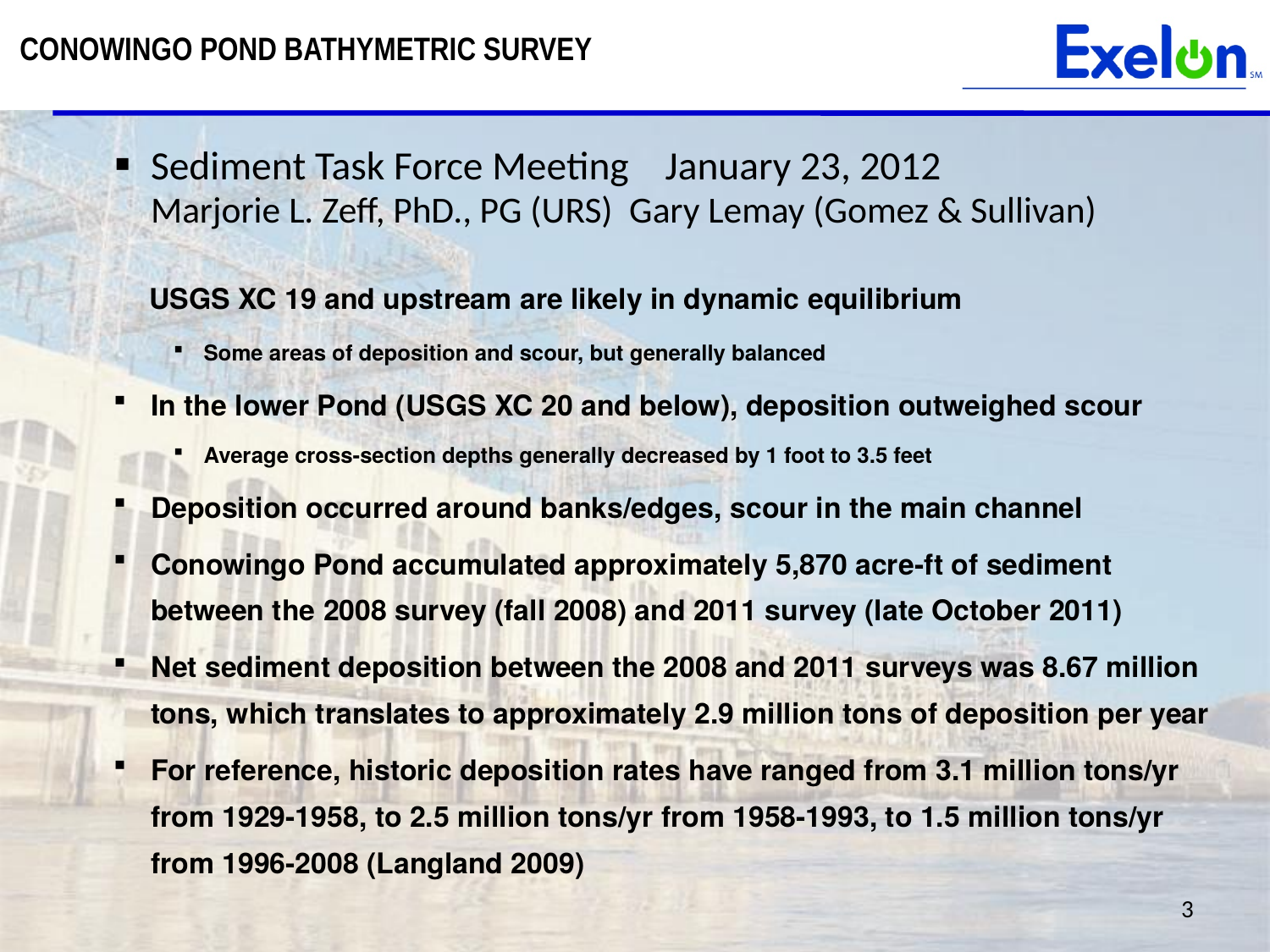

# CONOWINGO POND BATHYMETRIC SURVEY
Sediment Task Force Meeting    January 23, 2012
Marjorie L. Zeff, PhD., PG (URS)  Gary Lemay (Gomez & Sullivan)
   USGS XC 19 and upstream are likely in dynamic equilibrium
Some areas of deposition and scour, but generally balanced
In the lower Pond (USGS XC 20 and below), deposition outweighed scour
Average cross-section depths generally decreased by 1 foot to 3.5 feet
Deposition occurred around banks/edges, scour in the main channel
Conowingo Pond accumulated approximately 5,870 acre-ft of sediment between the 2008 survey (fall 2008) and 2011 survey (late October 2011)
Net sediment deposition between the 2008 and 2011 surveys was 8.67 million tons, which translates to approximately 2.9 million tons of deposition per year
For reference, historic deposition rates have ranged from 3.1 million tons/yr from 1929-1958, to 2.5 million tons/yr from 1958-1993, to 1.5 million tons/yr from 1996-2008 (Langland 2009)
3